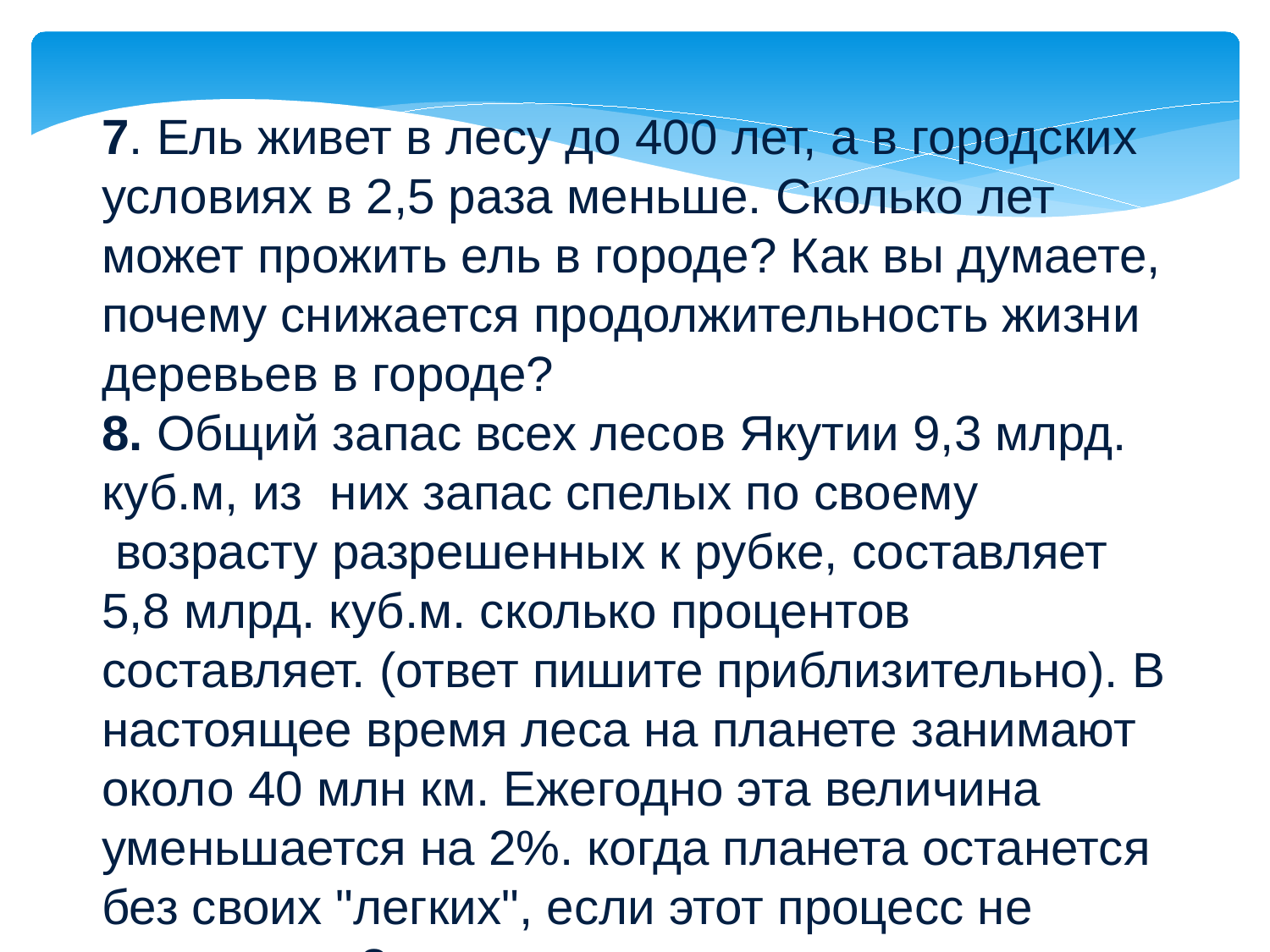

7. Ель живет в лесу до 400 лет, а в городских условиях в 2,5 раза меньше. Сколько лет может прожить ель в городе? Как вы думаете, почему снижается продолжительность жизни деревьев в городе?
8. Общий запас всех лесов Якутии 9,3 млрд. куб.м, из  них запас спелых по своему  возрасту разрешенных к рубке, составляет 5,8 млрд. куб.м. сколько процентов составляет. (ответ пишите приблизительно). В настоящее время леса на планете занимают около 40 млн км. Ежегодно эта величина уменьшается на 2%. когда планета останется без своих "легких", если этот процесс не остановить?